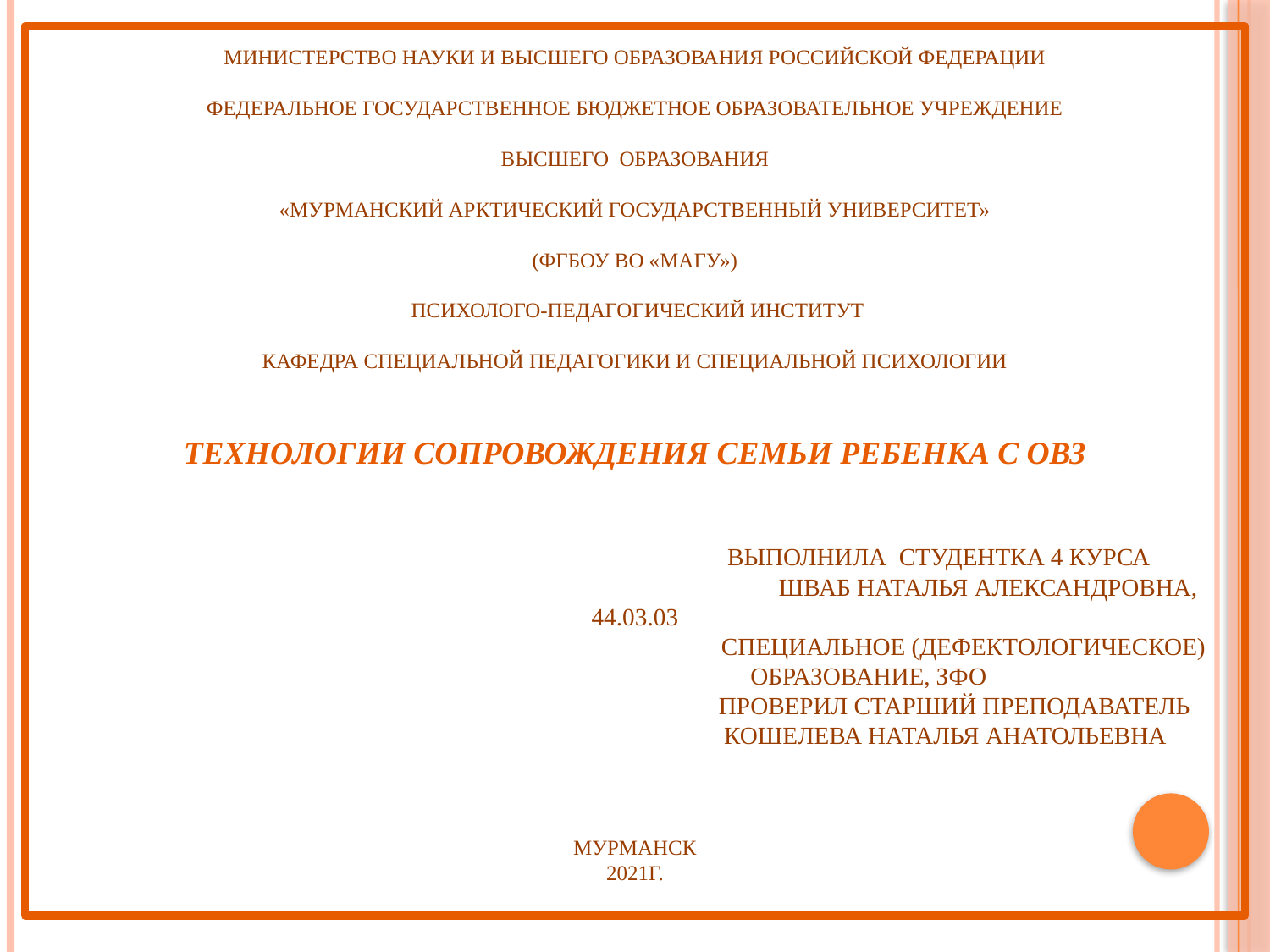

# МИНИСТЕРСТВО НАУКИ И ВЫСШЕГО ОБРАЗОВАНИЯ РОССИЙСКОЙ ФЕДЕРАЦИИ ФЕДЕРАЛЬНОЕ ГОСУДАРСТВЕННОЕ БЮДЖЕТНОЕ ОБРАЗОВАТЕЛЬНОЕ УЧРЕЖДЕНИЕ ВЫСШЕГО  ОБРАЗОВАНИЯ «МУРМАНСКИЙ АРКТИЧЕСКИЙ ГОСУДАРСТВЕННЫЙ УНИВЕРСИТЕТ» (ФГБОУ ВО «МАГУ»)  ПСИХОЛОГО-ПЕДАГОГИЧЕСКИЙ ИНСТИТУТ   КАФЕДРА СПЕЦИАЛЬНОЙ ПЕДАГОГИКИ И СПЕЦИАЛЬНОЙ ПСИХОЛОГИИ Технологии сопровождения семьи ребенка с овз Выполнила  студентка 4 курса Шваб Наталья Александровна, 44.03.03 Специальное (дефектологическое) Образование, ЗФО проверил старший преподаватель Кошелева Наталья Анатольевна Мурманск 2021г.